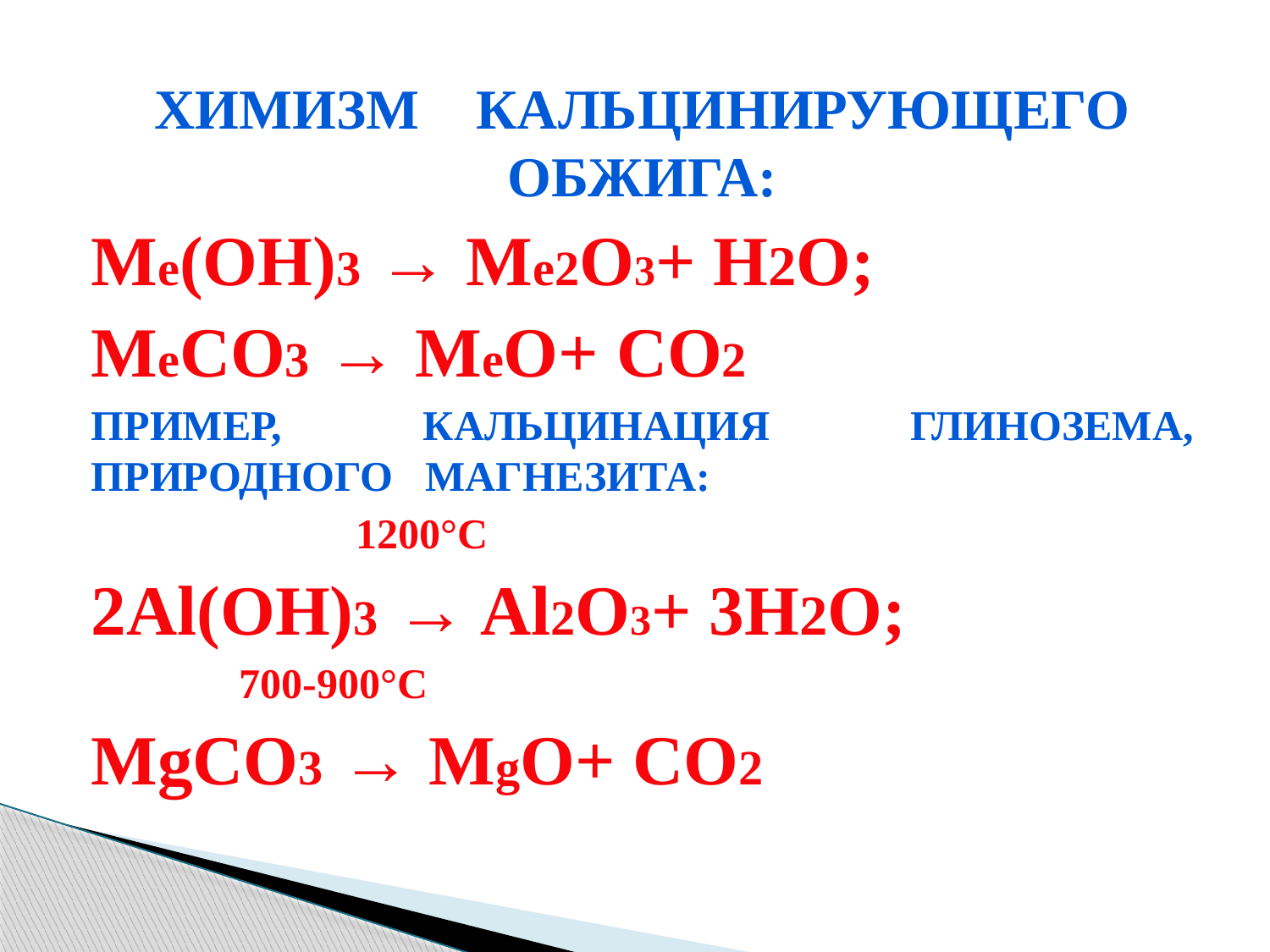

Химизм    кальцинирующего обжига:
Me(OH)3 → Me2O3+ Н2О;
MeСО3 → MeO+ СО2
Пример, кальцинация глинозема, природного   магнезита:
                         1200°С
2Al(OH)3 → Al2O3+ 3Н2О;
              700-900°C
MgСО3 → MgO+ СО2